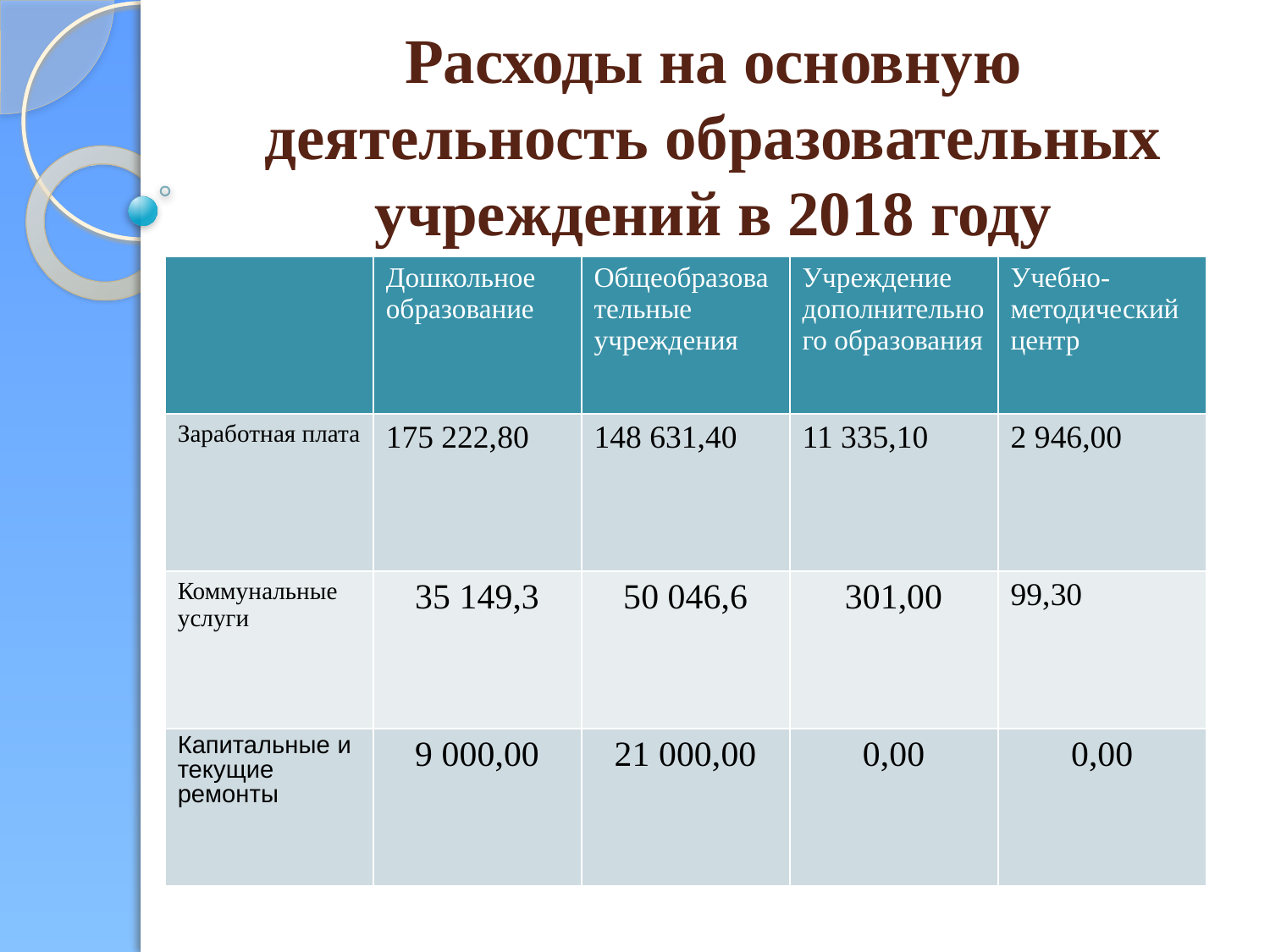

# Расходы на основную деятельность образовательных учреждений в 2018 году
|  | Дошкольное образование | Общеобразовательные учреждения | Учреждение дополнительного образования | Учебно-методический центр |
| --- | --- | --- | --- | --- |
| Заработная плата | 175 222,80 | 148 631,40 | 11 335,10 | 2 946,00 |
| Коммунальные услуги | 35 149,3 | 50 046,6 | 301,00 | 99,30 |
| Капитальные и текущие ремонты | 9 000,00 | 21 000,00 | 0,00 | 0,00 |